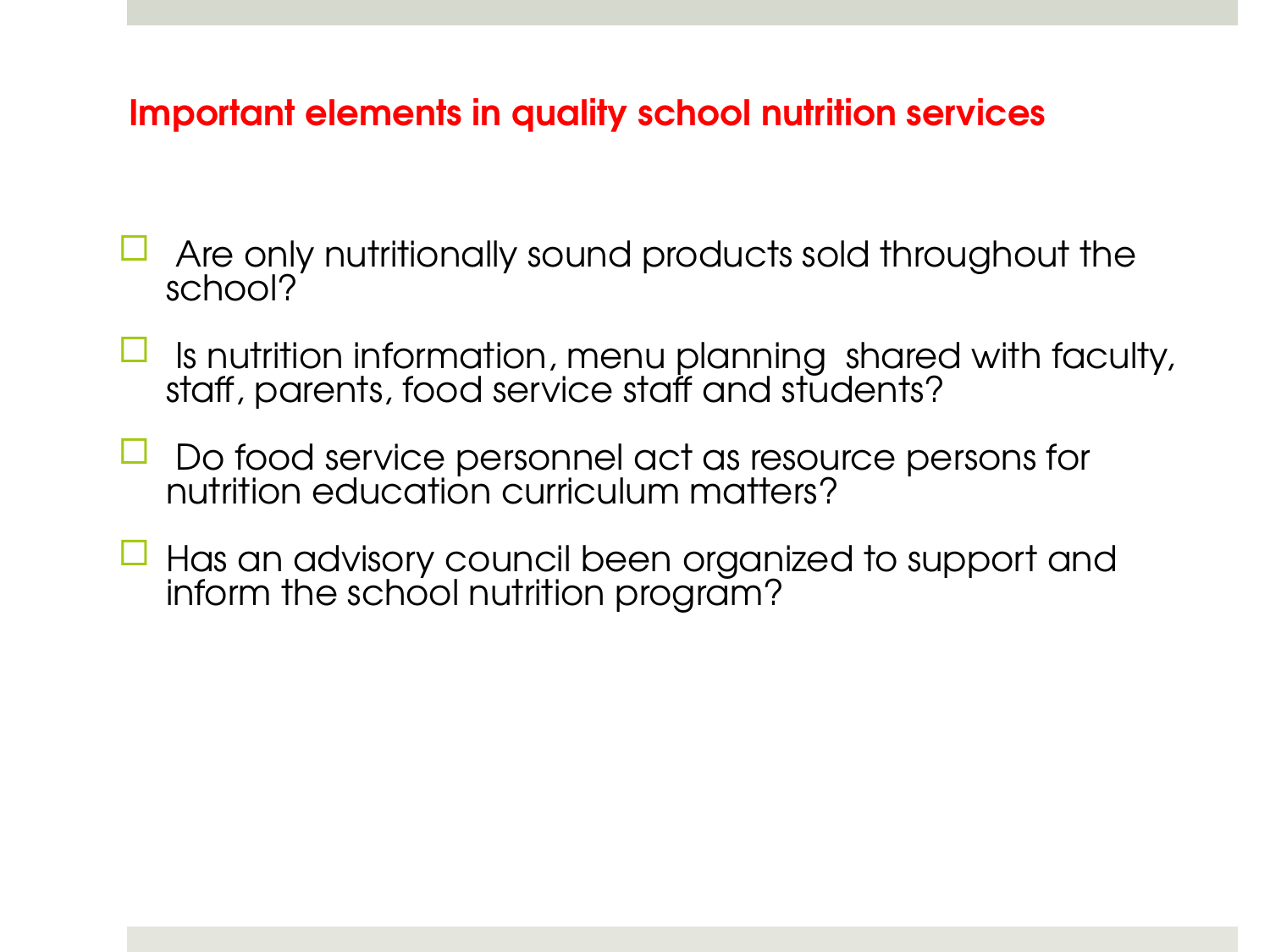

Important elements in quality school nutrition services
 Are only nutritionally sound products sold throughout the school?

 Is nutrition information, menu planning  shared with faculty, staff, parents, food service staff and students?

 Do food service personnel act as resource persons for nutrition education curriculum matters?

Has an advisory council been organized to support and inform the school nutrition program?